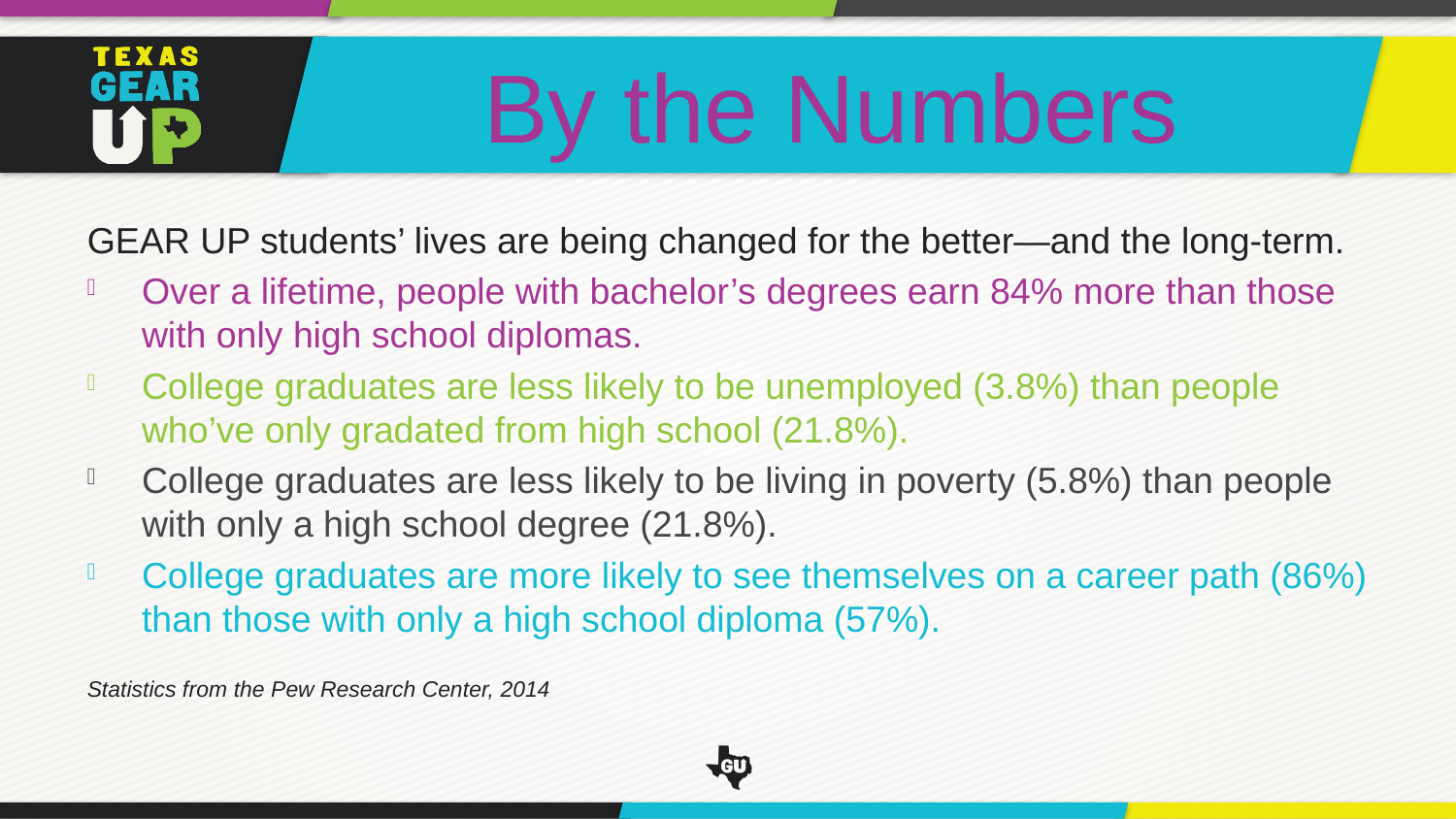

By the Numbers
GEAR UP students’ lives are being changed for the better—and the long-term.
Over a lifetime, people with bachelor’s degrees earn 84% more than those with only high school diplomas.
College graduates are less likely to be unemployed (3.8%) than people who’ve only gradated from high school (21.8%).
College graduates are less likely to be living in poverty (5.8%) than people with only a high school degree (21.8%).
College graduates are more likely to see themselves on a career path (86%) than those with only a high school diploma (57%).

Statistics from the Pew Research Center, 2014